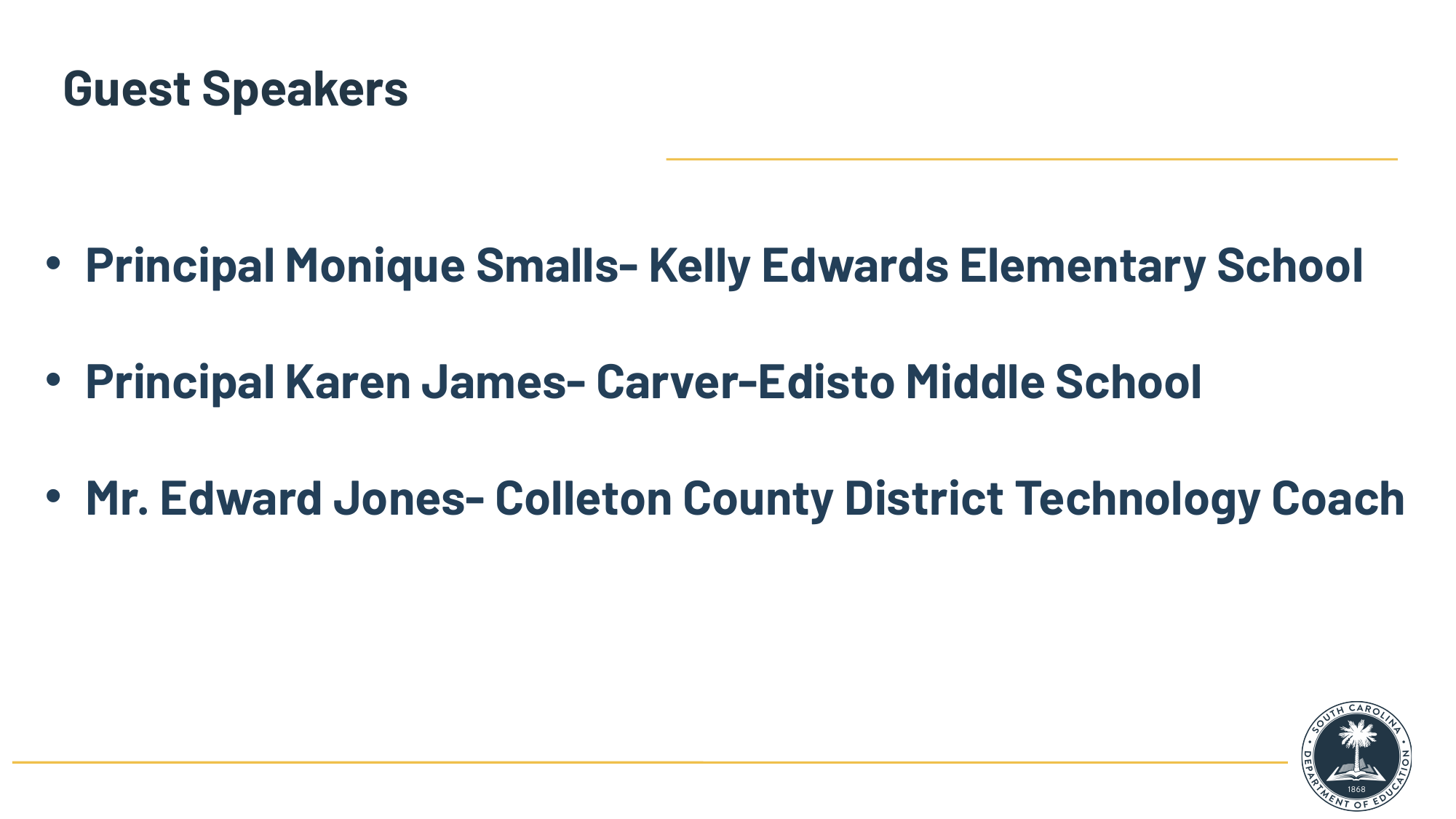

Guest Speakers

Principal Monique Smalls- Kelly Edwards Elementary School

Principal Karen James- Carver-Edisto Middle School

Mr. Edward Jones- Colleton County District Technology Coach